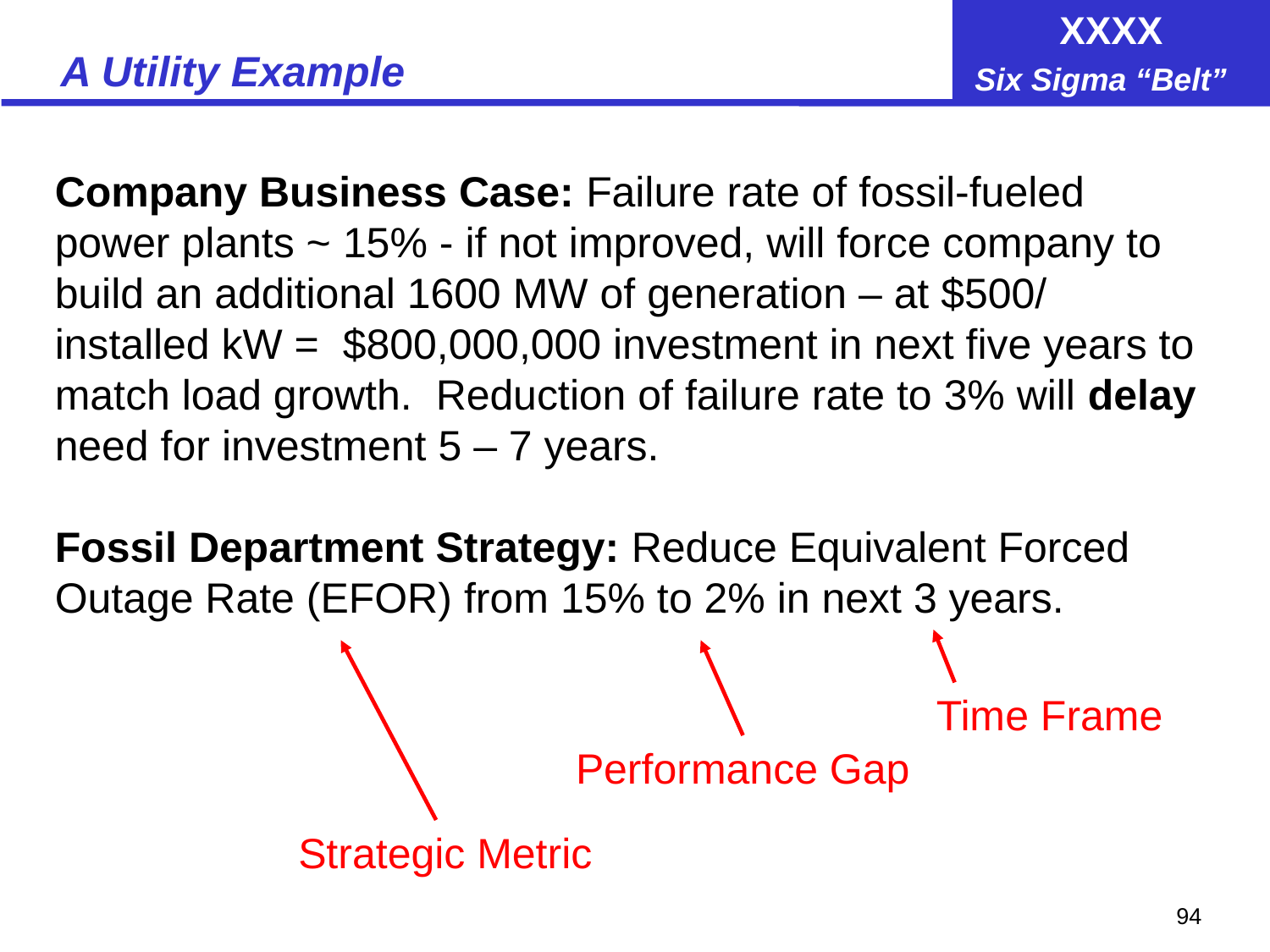

# A Utility Example
Company Business Case: Failure rate of fossil-fueled power plants ~ 15% - if not improved, will force company to build an additional 1600 MW of generation – at $500/ installed kW =  $800,000,000 investment in next five years to match load growth.  Reduction of failure rate to 3% will delay need for investment 5 – 7 years.

Fossil Department Strategy: Reduce Equivalent Forced Outage Rate (EFOR) from 15% to 2% in next 3 years.

Time Frame
Performance Gap
Strategic Metric